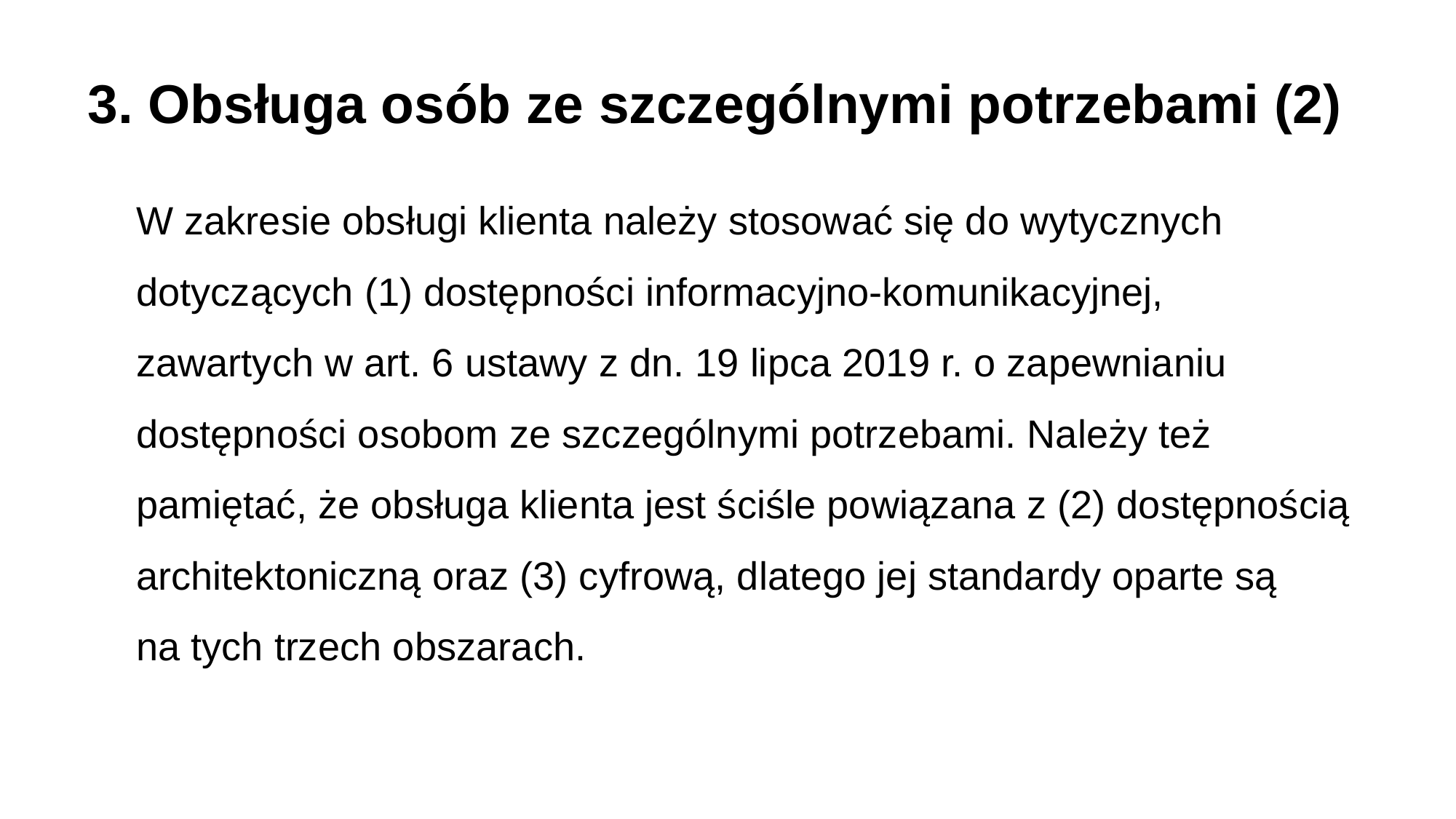

# 3. Obsługa osób ze szczególnymi potrzebami (2)
W zakresie obsługi klienta należy stosować się do wytycznych dotyczących (1) dostępności informacyjno-komunikacyjnej,
zawartych w art. 6 ustawy z dn. 19 lipca 2019 r. o zapewnianiu dostępności osobom ze szczególnymi potrzebami. Należy też pamiętać, że obsługa klienta jest ściśle powiązana z (2) dostępnością architektoniczną oraz (3) cyfrową, dlatego jej standardy oparte są
na tych trzech obszarach.